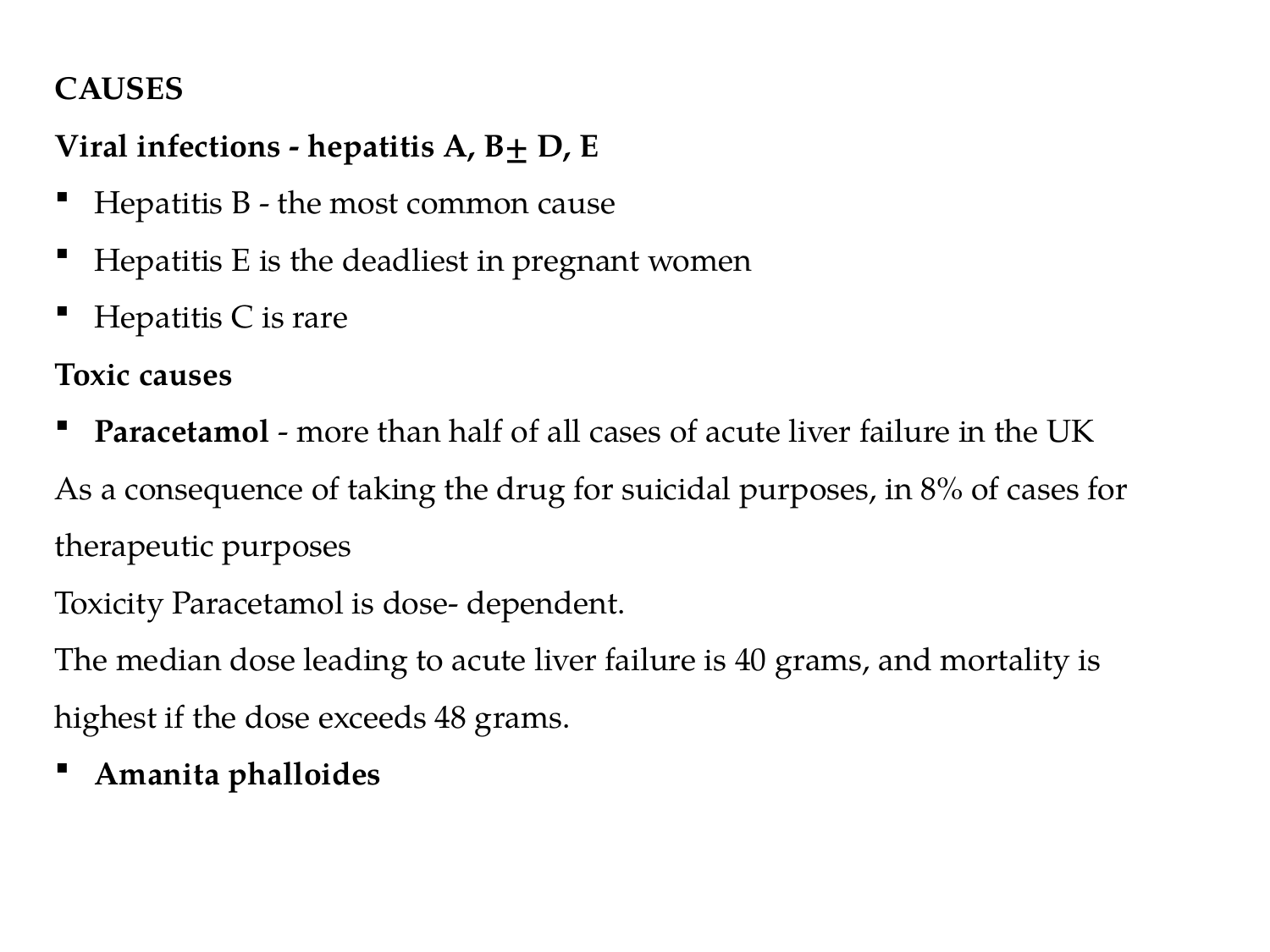

CAUSES
Viral infections - hepatitis A, B± D, E
Hepatitis B - the most common cause
Hepatitis E is the deadliest in pregnant women
Hepatitis C is rare
Toxic causes
Paracetamol - more than half of all cases of acute liver failure in the UK
As a consequence of taking the drug for suicidal purposes, in 8% of cases for therapeutic purposes
Toxicity Paracetamol is dose- dependent.
The median dose leading to acute liver failure is 40 grams, and mortality is highest if the dose exceeds 48 grams.
Amanita phalloides